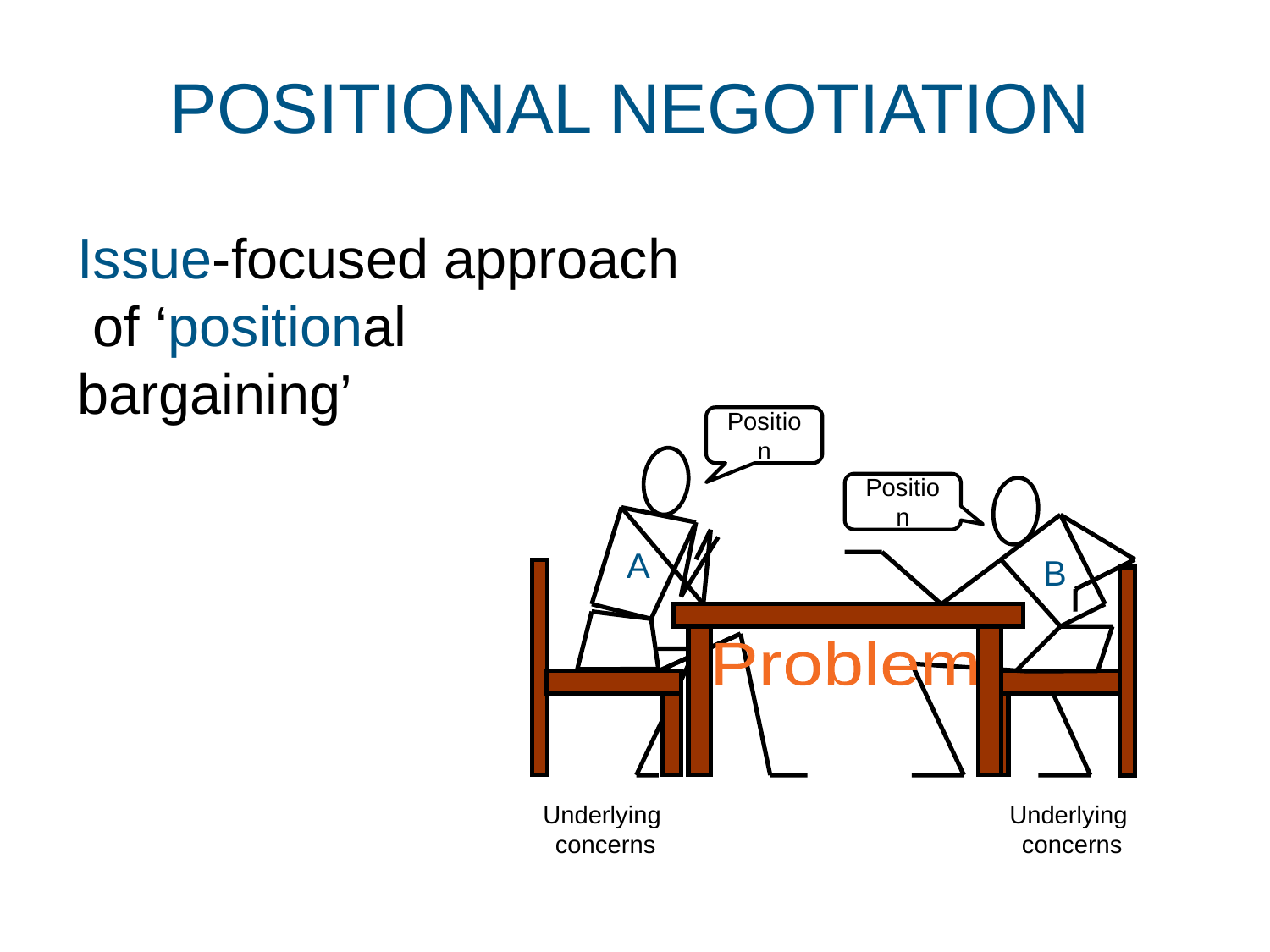

Positional negotiation
Issue-focused approach  of ‘positional bargaining’

Position

A
B
Position
Problem
Underlying
concerns
Underlying
concerns